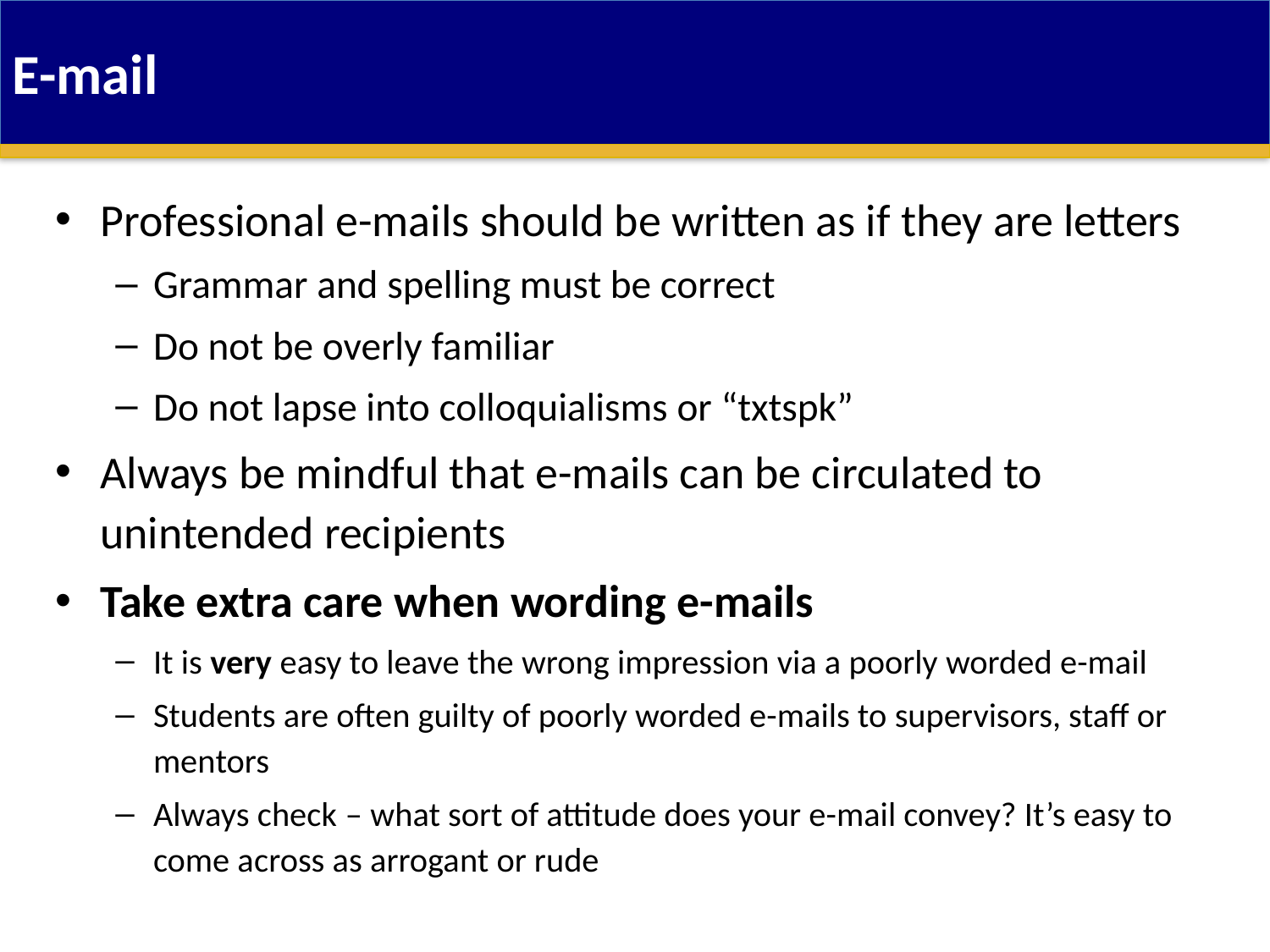

E-mail

Professional e-mails should be written as if they are letters
Grammar and spelling must be correct
Do not be overly familiar
Do not lapse into colloquialisms or “txtspk”
Always be mindful that e-mails can be circulated to unintended recipients
Take extra care when wording e-mails
It is very easy to leave the wrong impression via a poorly worded e-mail
Students are often guilty of poorly worded e-mails to supervisors, staff or mentors
Always check – what sort of attitude does your e-mail convey? It’s easy to come across as arrogant or rude